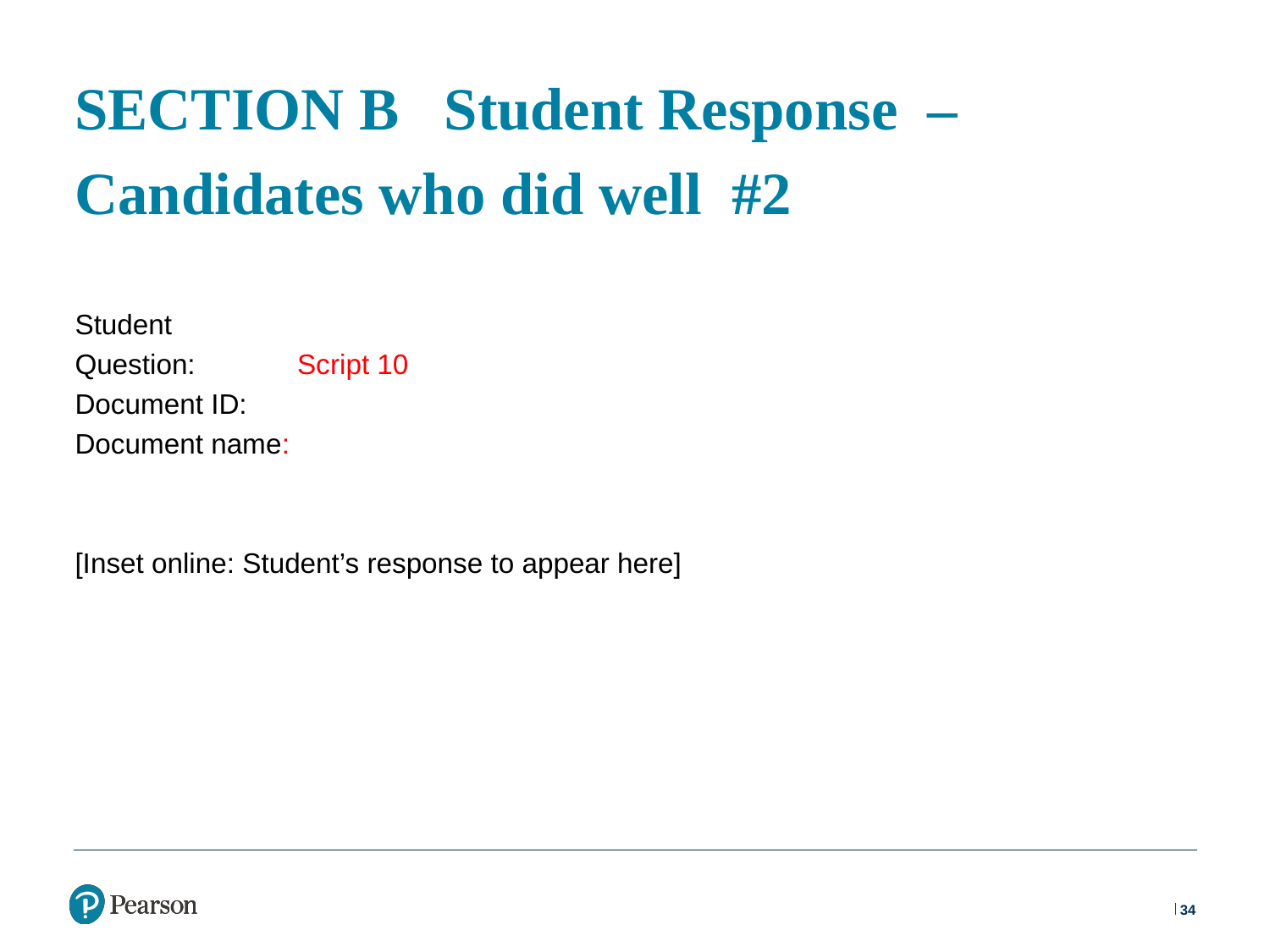

# SECTION B   Student Response  – Candidates who did well  #2
Student
Question:             Script 10
Document ID:
Document name:

[Inset online: Student’s response to appear here]

34